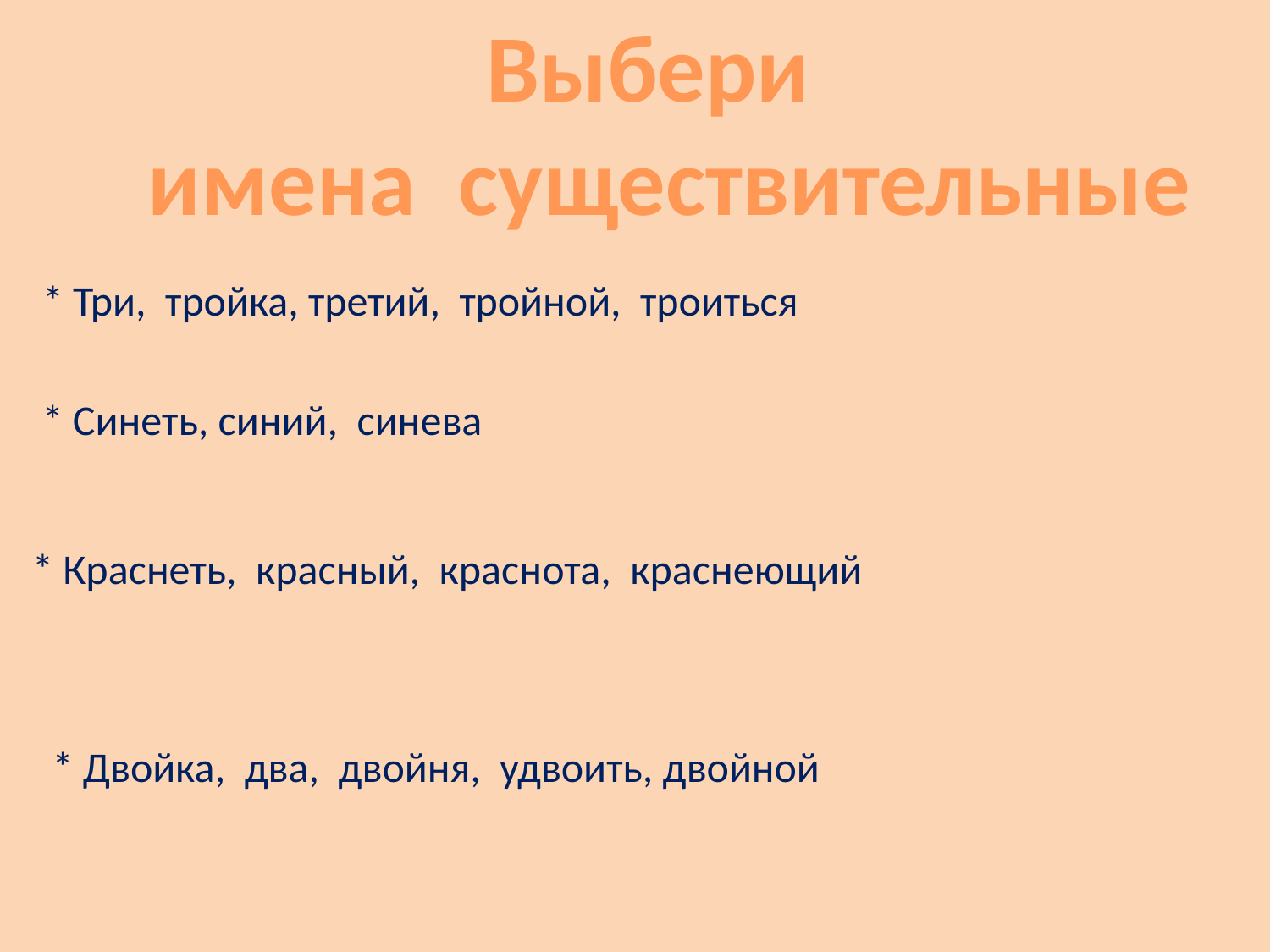

Выбери
имена  существительные
* Три,  тройка, третий,  тройной,  троиться
* Синеть, синий,  синева
* Краснеть,  красный,  краснота,  краснеющий
* Двойка,  два,  двойня,  удвоить, двойной